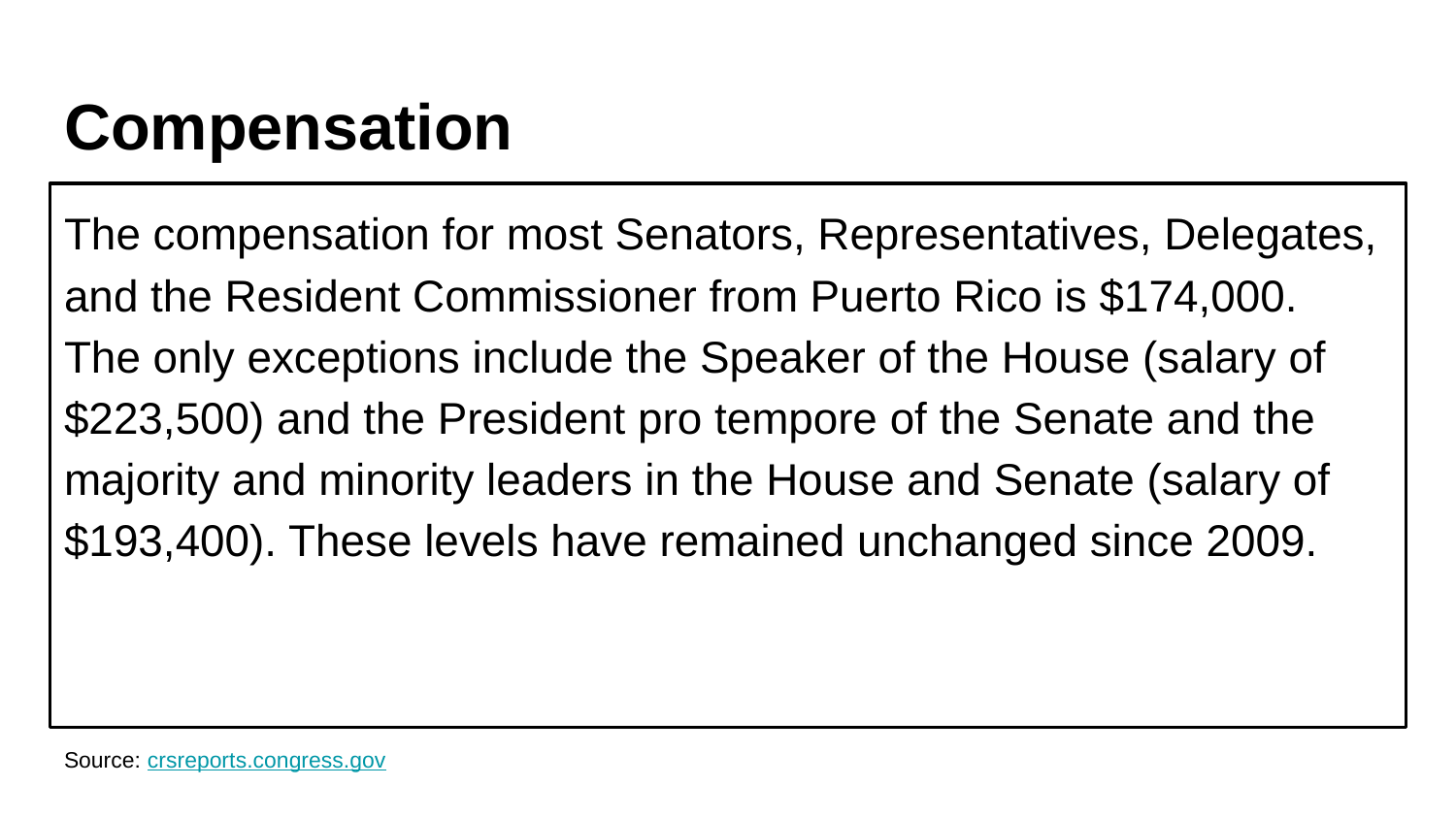

# Compensation
The compensation for most Senators, Representatives, Delegates, and the Resident Commissioner from Puerto Rico is $174,000.
The only exceptions include the Speaker of the House (salary of $223,500) and the President pro tempore of the Senate and the majority and minority leaders in the House and Senate (salary of $193,400). These levels have remained unchanged since 2009.
Source: crsreports.congress.gov